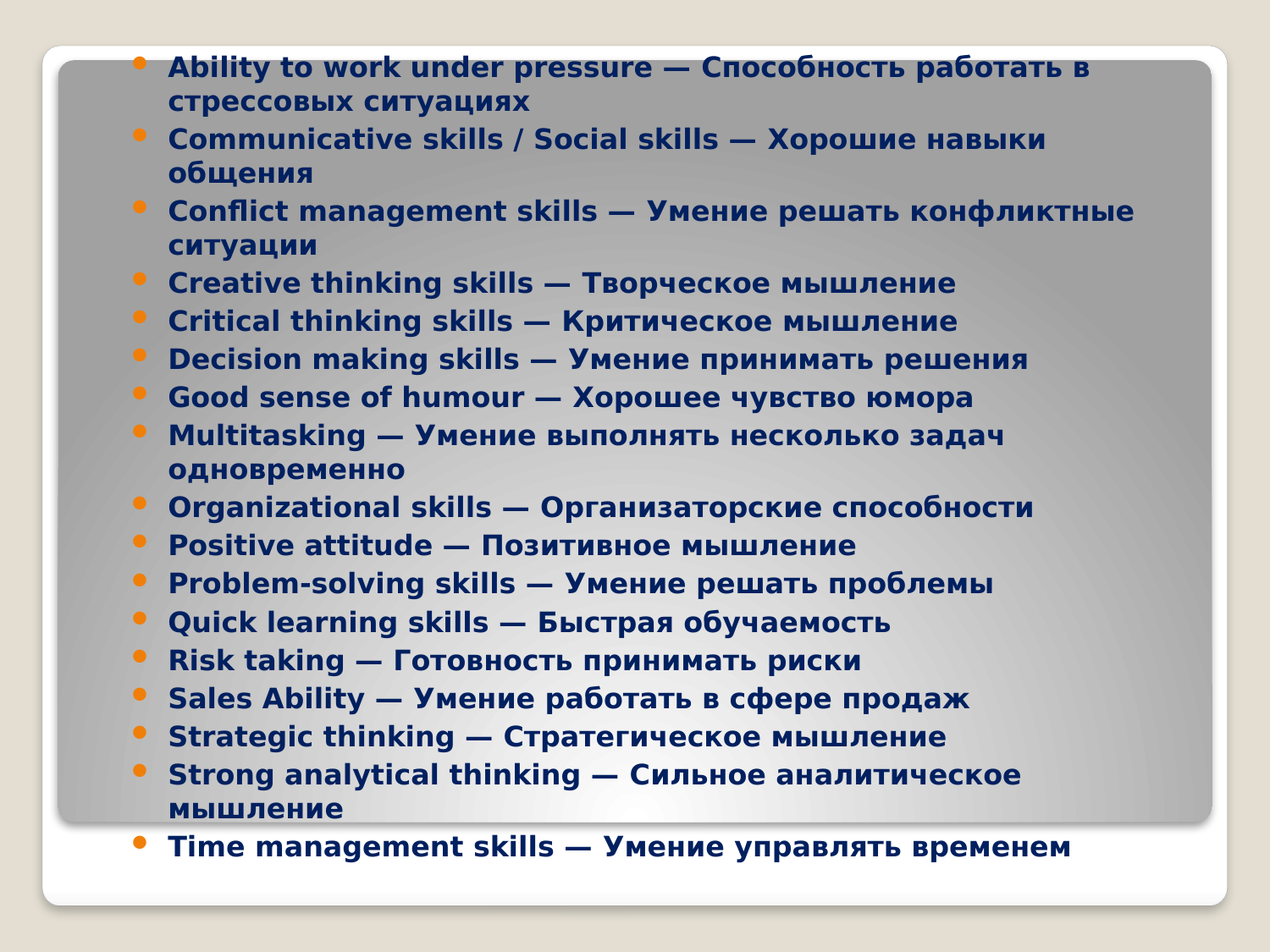

Ability to work under pressure — Способность работать в стрессовых ситуациях
Communicative skills / Social skills — Хорошие навыки общения
Conflict management skills — Умение решать конфликтные ситуации
Creative thinking skills — Творческое мышление
Critical thinking skills — Критическое мышление
Decision making skills — Умение принимать решения
Good sense of humour — Хорошее чувство юмора
Multitasking — Умение выполнять несколько задач одновременно
Organizational skills — Организаторские способности
Positive attitude — Позитивное мышление
Problem-solving skills — Умение решать проблемы
Quick learning skills — Быстрая обучаемость
Risk taking — Готовность принимать риски
Sales Ability — Умение работать в сфере продаж
Strategic thinking — Стратегическое мышление
Strong analytical thinking — Сильное аналитическое мышление
Time management skills — Умение управлять временем